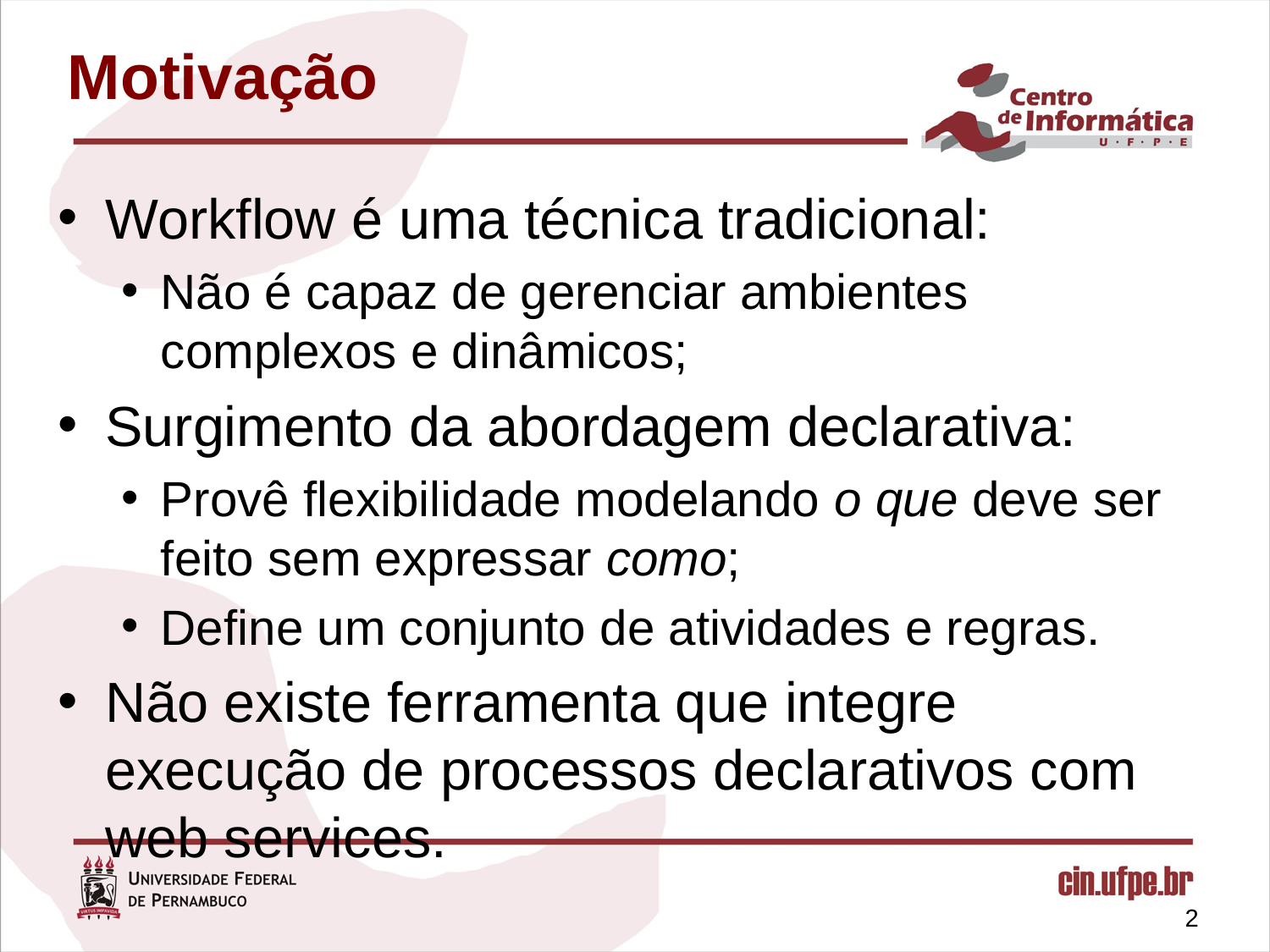

# Motivação
Workflow é uma técnica tradicional:
Não é capaz de gerenciar ambientes complexos e dinâmicos;
Surgimento da abordagem declarativa:
Provê flexibilidade modelando o que deve ser feito sem expressar como;
Define um conjunto de atividades e regras.
Não existe ferramenta que integre execução de processos declarativos com web services.

2